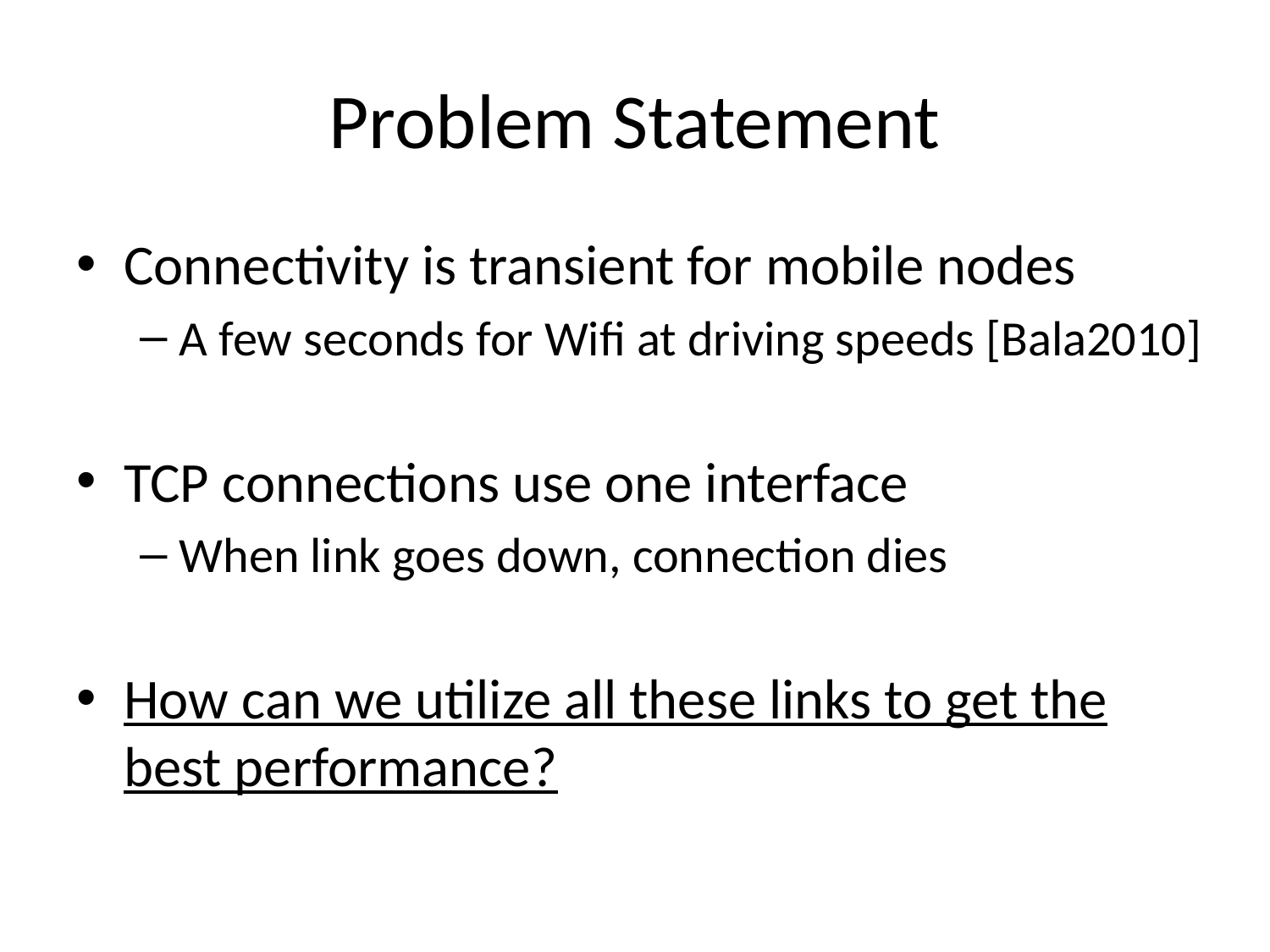

# Problem Statement
Connectivity is transient for mobile nodes
A few seconds for Wifi at driving speeds [Bala2010]

TCP connections use one interface
When link goes down, connection dies

How can we utilize all these links to get the best performance?